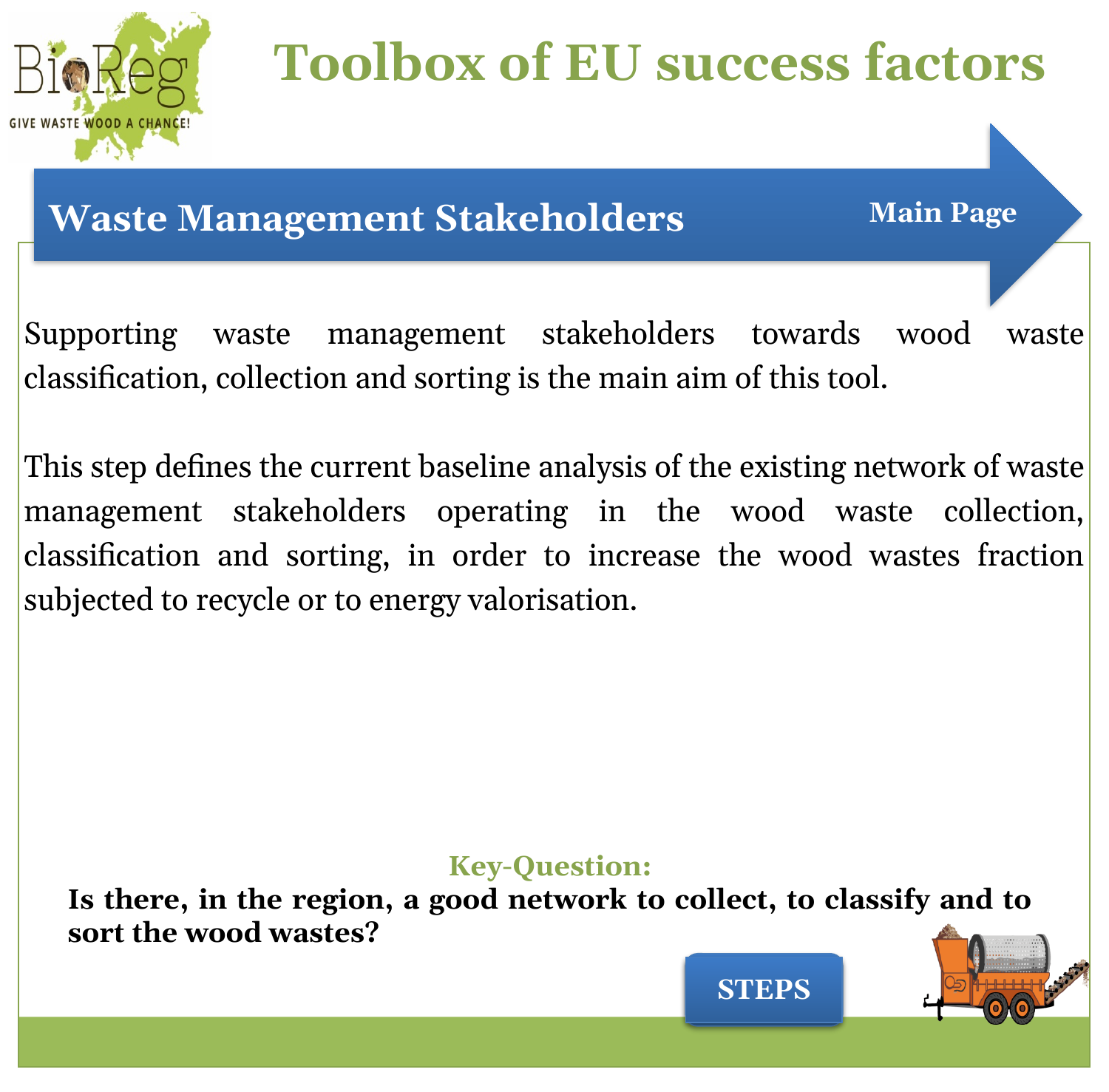

Waste Management Stakeholders
Main Page

Supporting waste management stakeholders towards wood waste classification, collection and sorting is the main aim of this tool.

This step defines the current baseline analysis of the existing network of waste management stakeholders operating in the wood waste collection, classification and sorting, in order to increase the wood wastes fraction subjected to recycle or to energy valorisation.
Key-Question:
Is there, in the region, a good network to collect, to classify and to sort the wood wastes?

STEPS